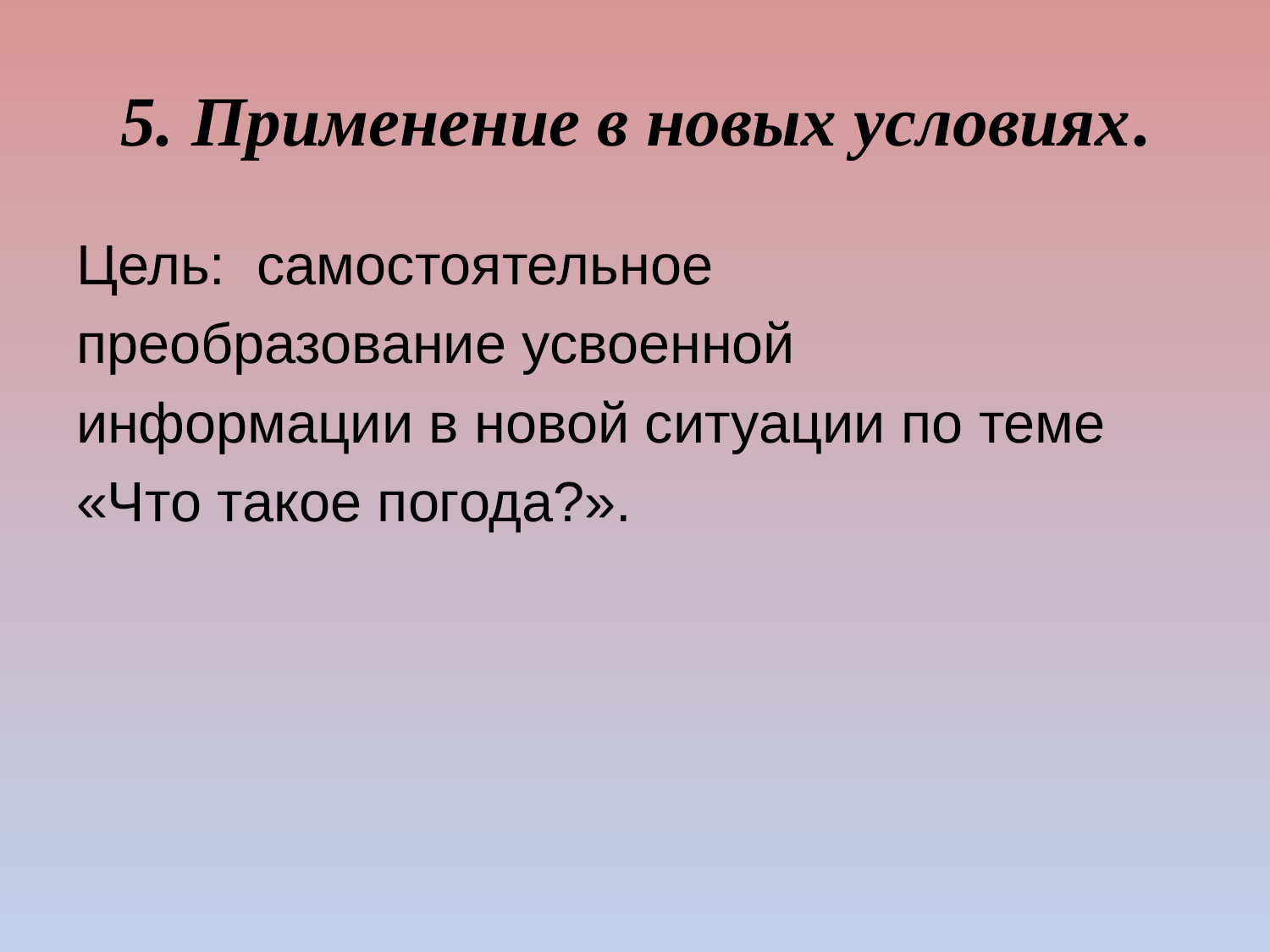

# 5. Применение в новых условиях.
Цель:  самостоятельное
преобразование усвоенной
информации в новой ситуации по теме
«Что такое погода?».